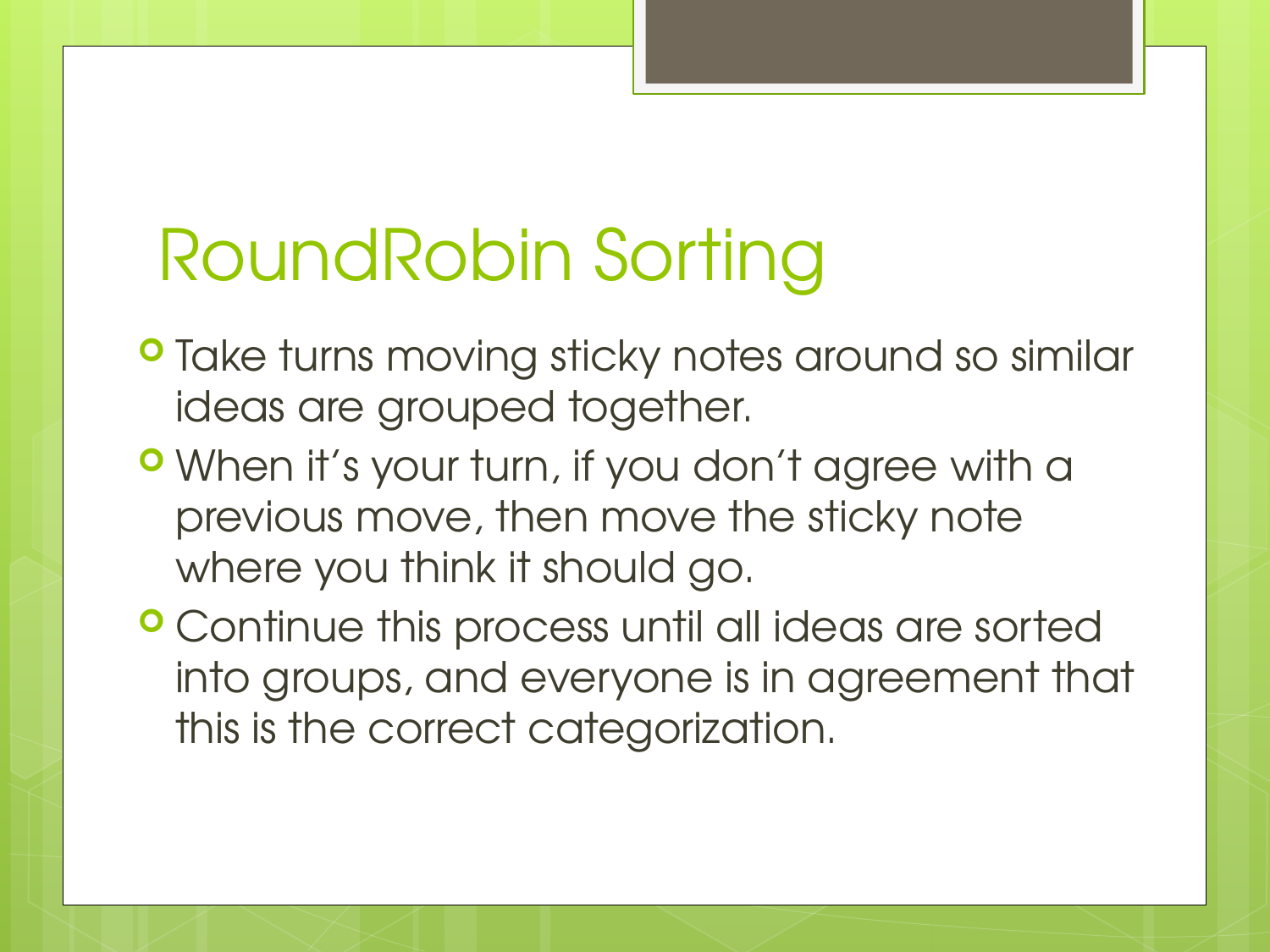

# RoundRobin Sorting
Take turns moving sticky notes around so similar ideas are grouped together.
When it’s your turn, if you don’t agree with a previous move, then move the sticky note where you think it should go.
Continue this process until all ideas are sorted into groups, and everyone is in agreement that this is the correct categorization.